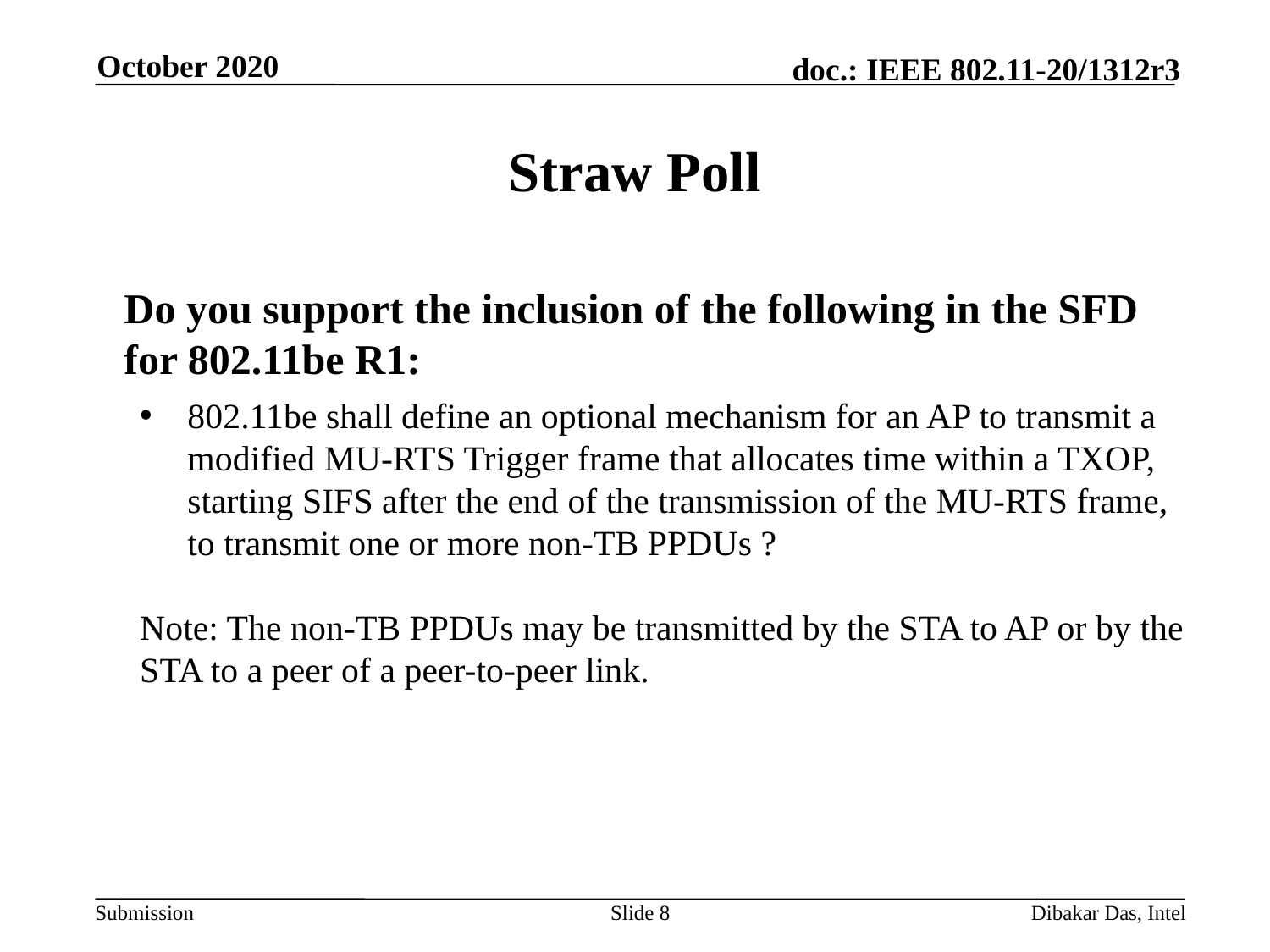

October 2020
# Straw Poll
	Do you support the inclusion of the following in the SFD for 802.11be R1:
802.11be shall define an optional mechanism for an AP to transmit a modified MU-RTS Trigger frame that allocates time within a TXOP, starting SIFS after the end of the transmission of the MU-RTS frame, to transmit one or more non-TB PPDUs ?

Note: The non-TB PPDUs may be transmitted by the STA to AP or by the STA to a peer of a peer-to-peer link.

Slide 8
Dibakar Das, Intel